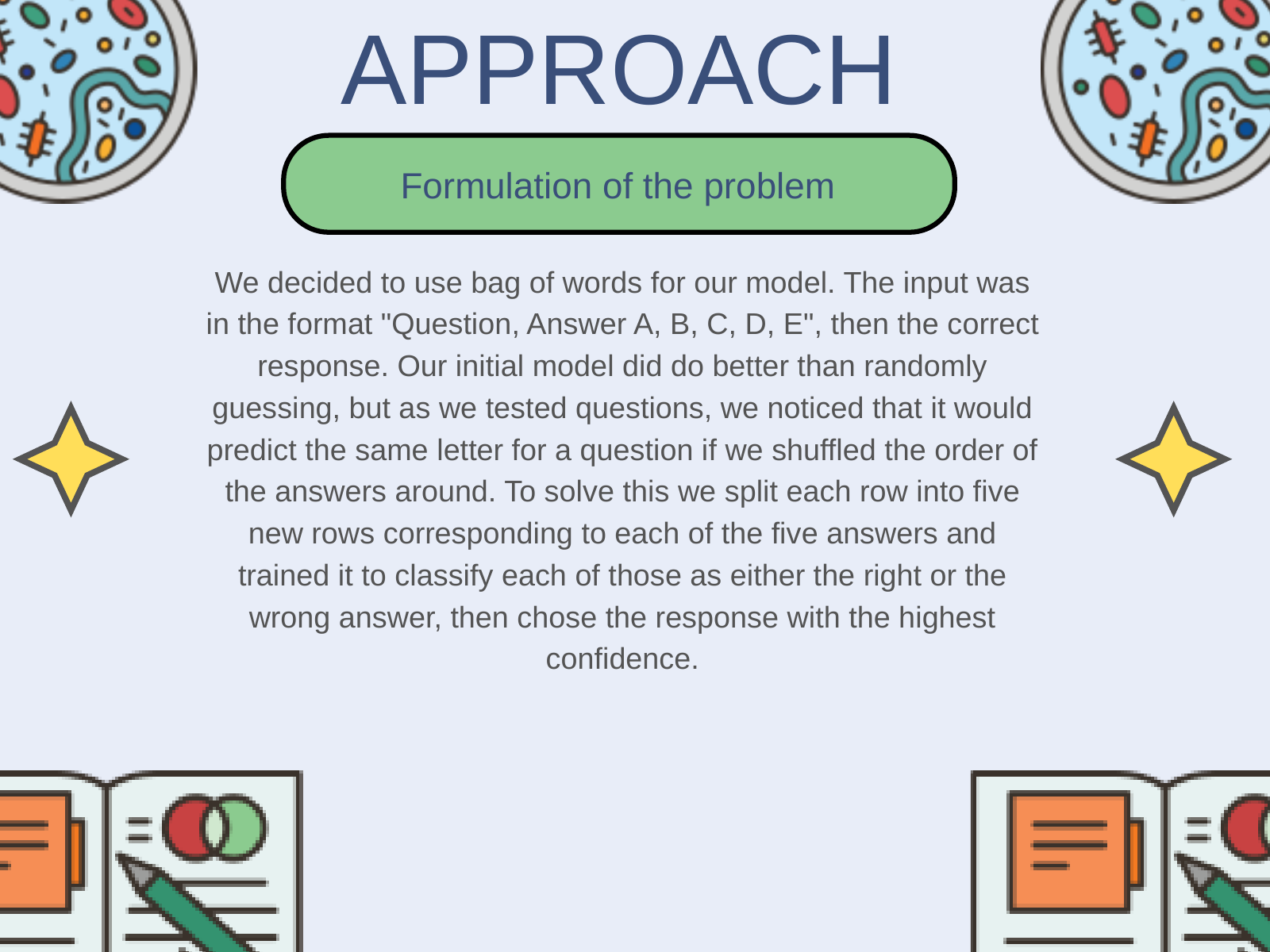

APPROACH

Formulation of the problem
We decided to use bag of words for our model. The input was in the format "Question, Answer A, B, C, D, E", then the correct response. Our initial model did do better than randomly guessing, but as we tested questions, we noticed that it would predict the same letter for a question if we shuffled the order of the answers around. To solve this we split each row into five new rows corresponding to each of the five answers and trained it to classify each of those as either the right or the wrong answer, then chose the response with the highest confidence.